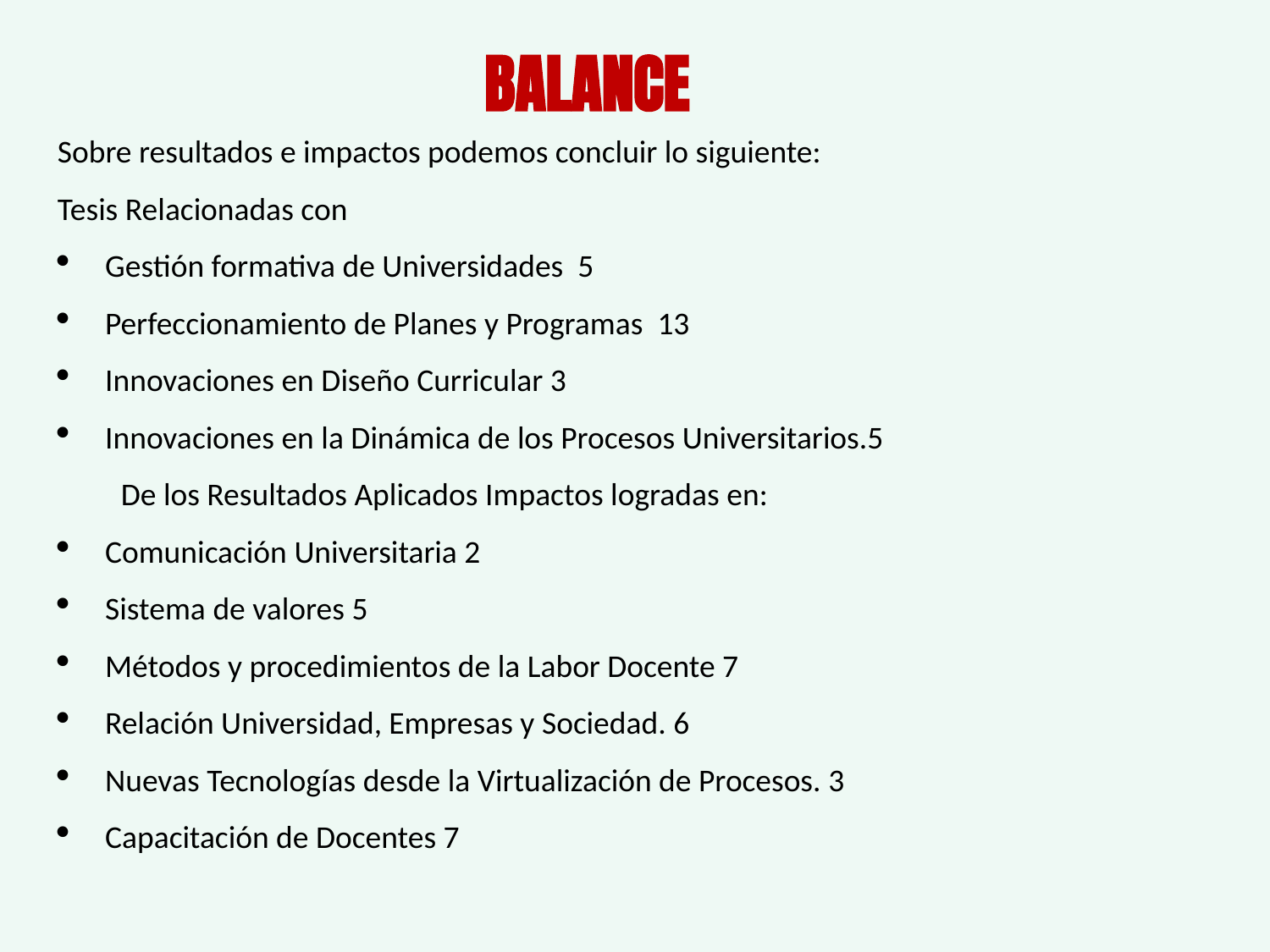

# BALANCE
Sobre resultados e impactos podemos concluir lo siguiente:
Tesis Relacionadas con
Gestión formativa de Universidades  5
Perfeccionamiento de Planes y Programas  13
Innovaciones en Diseño Curricular 3
Innovaciones en la Dinámica de los Procesos Universitarios.5
De los Resultados Aplicados Impactos logradas en:
Comunicación Universitaria 2
Sistema de valores 5
Métodos y procedimientos de la Labor Docente 7
Relación Universidad, Empresas y Sociedad. 6
Nuevas Tecnologías desde la Virtualización de Procesos. 3
Capacitación de Docentes 7